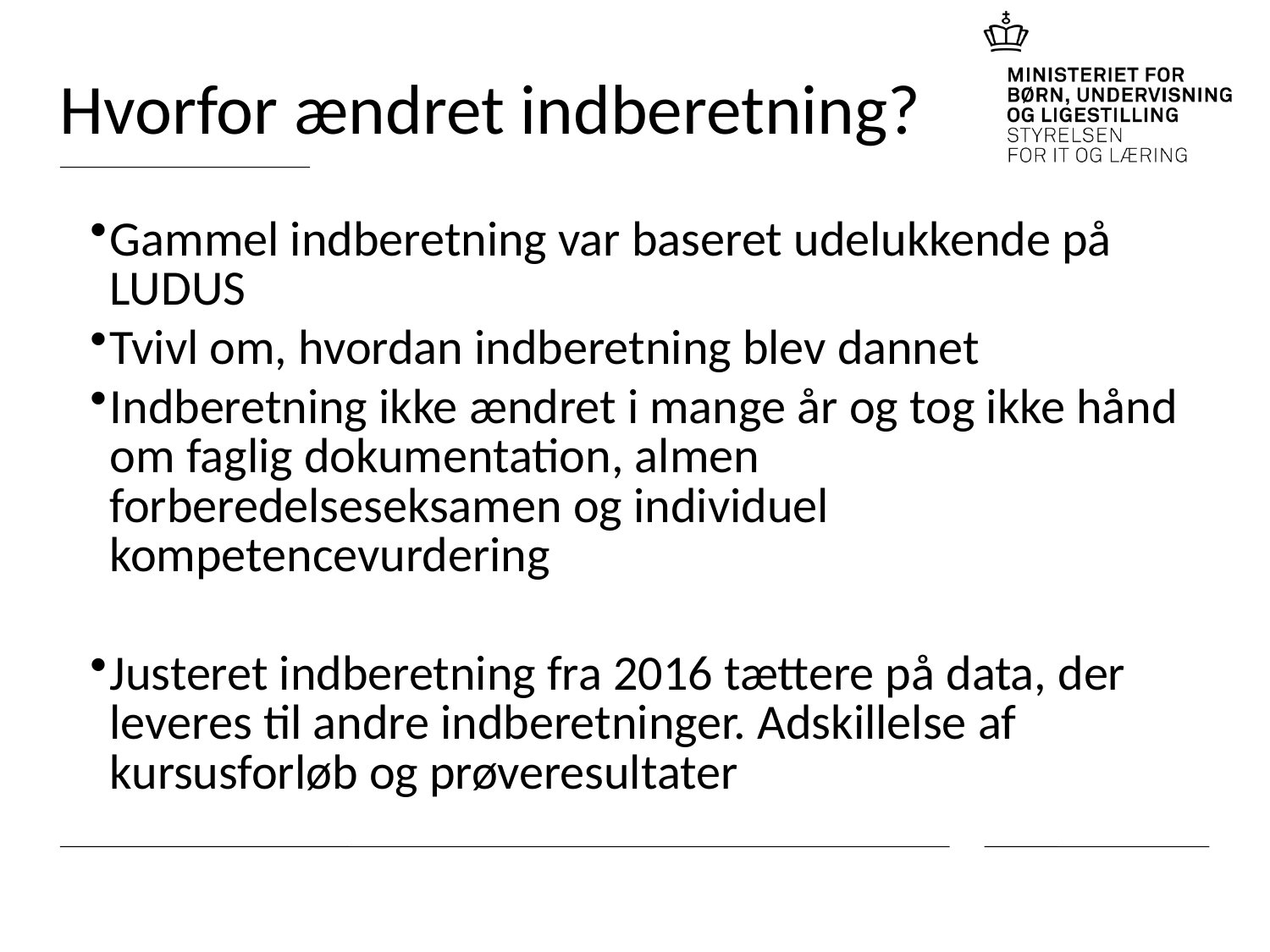

# Hvorfor ændret indberetning?
Gammel indberetning var baseret udelukkende på LUDUS
Tvivl om, hvordan indberetning blev dannet
Indberetning ikke ændret i mange år og tog ikke hånd om faglig dokumentation, almen forberedelseseksamen og individuel kompetencevurdering

Justeret indberetning fra 2016 tættere på data, der leveres til andre indberetninger. Adskillelse af kursusforløb og prøveresultater